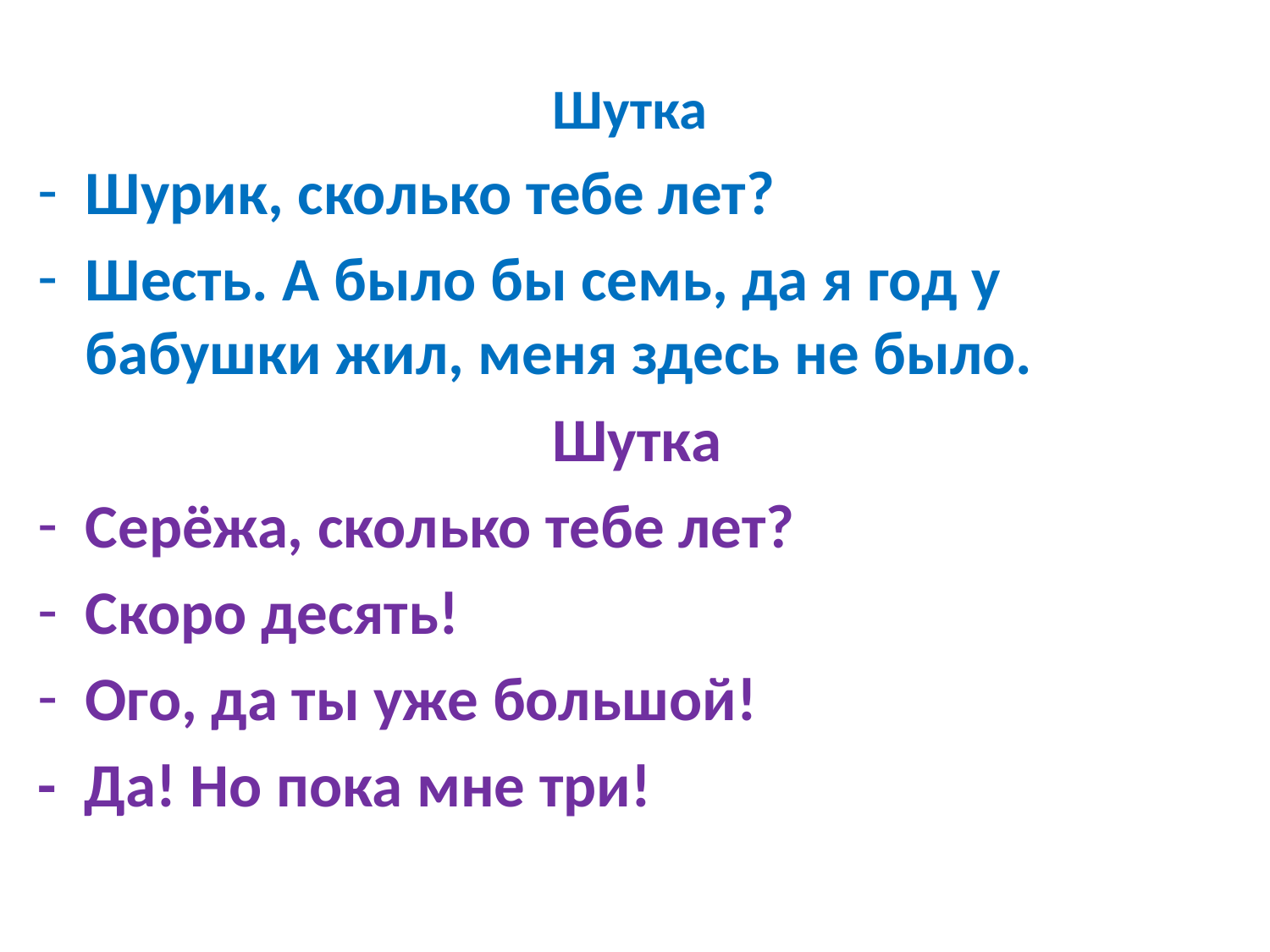

#
Шутка
Шурик, сколько тебе лет?
Шесть. А было бы семь, да я год у бабушки жил, меня здесь не было.
 Шутка
Серёжа, сколько тебе лет?
Скоро десять!
Ого, да ты уже большой!
-  Да! Но пока мне три!